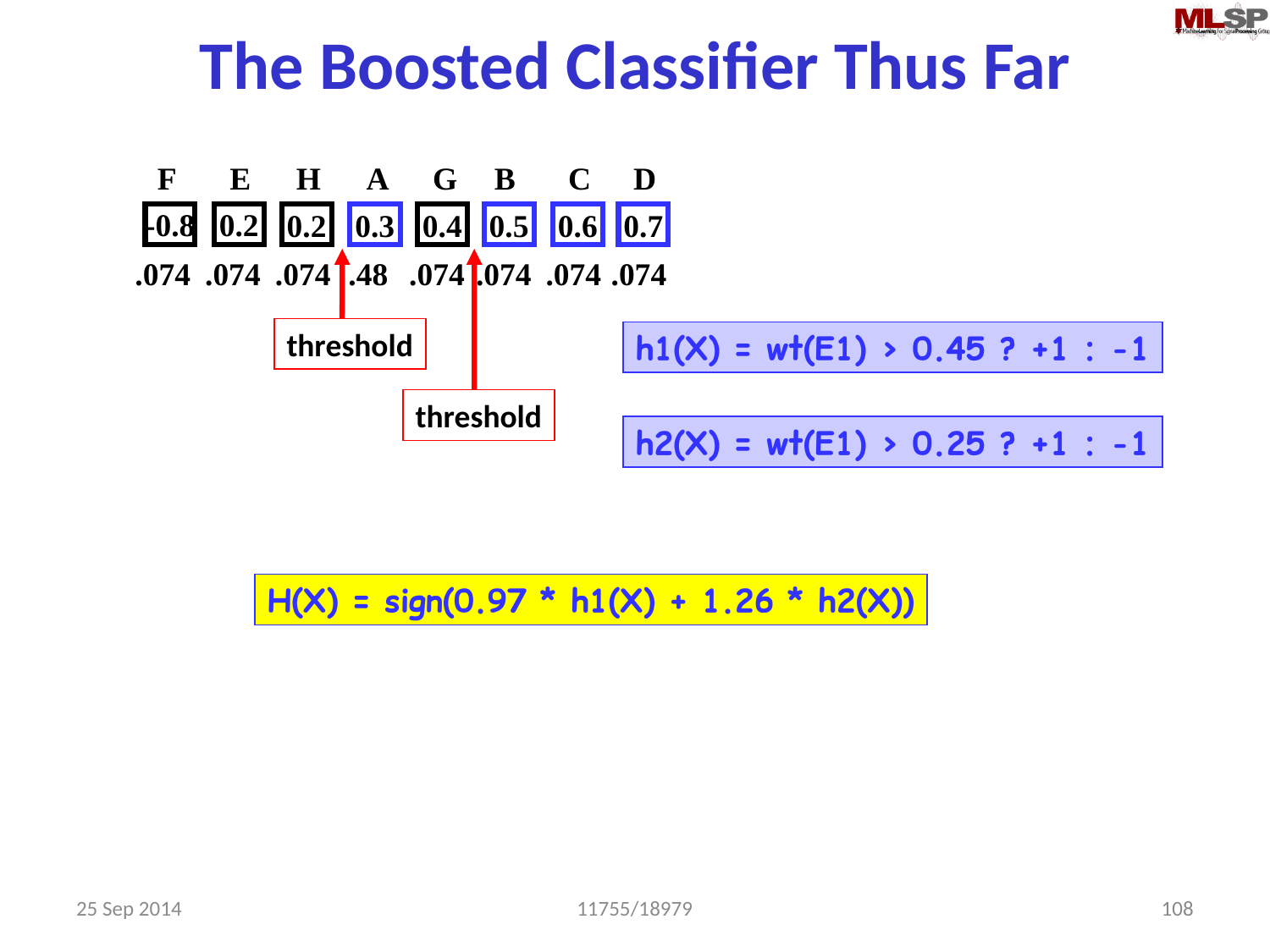

# The Boosted Classifier Thus Far
F
E
H
A
G
B
C
D
-0.8
0.2
0.2
0.3
0.4
0.5
0.6
0.7
.074
.074
.074
.48
.074
.074
.074
.074

threshold
h1(X) = wt(E1) > 0.45 ? +1 : -1
threshold
h2(X) = wt(E1) > 0.25 ? +1 : -1
H(X) = sign(0.97 * h1(X) + 1.26 * h2(X))
25 Sep 2014
11755/18979
108